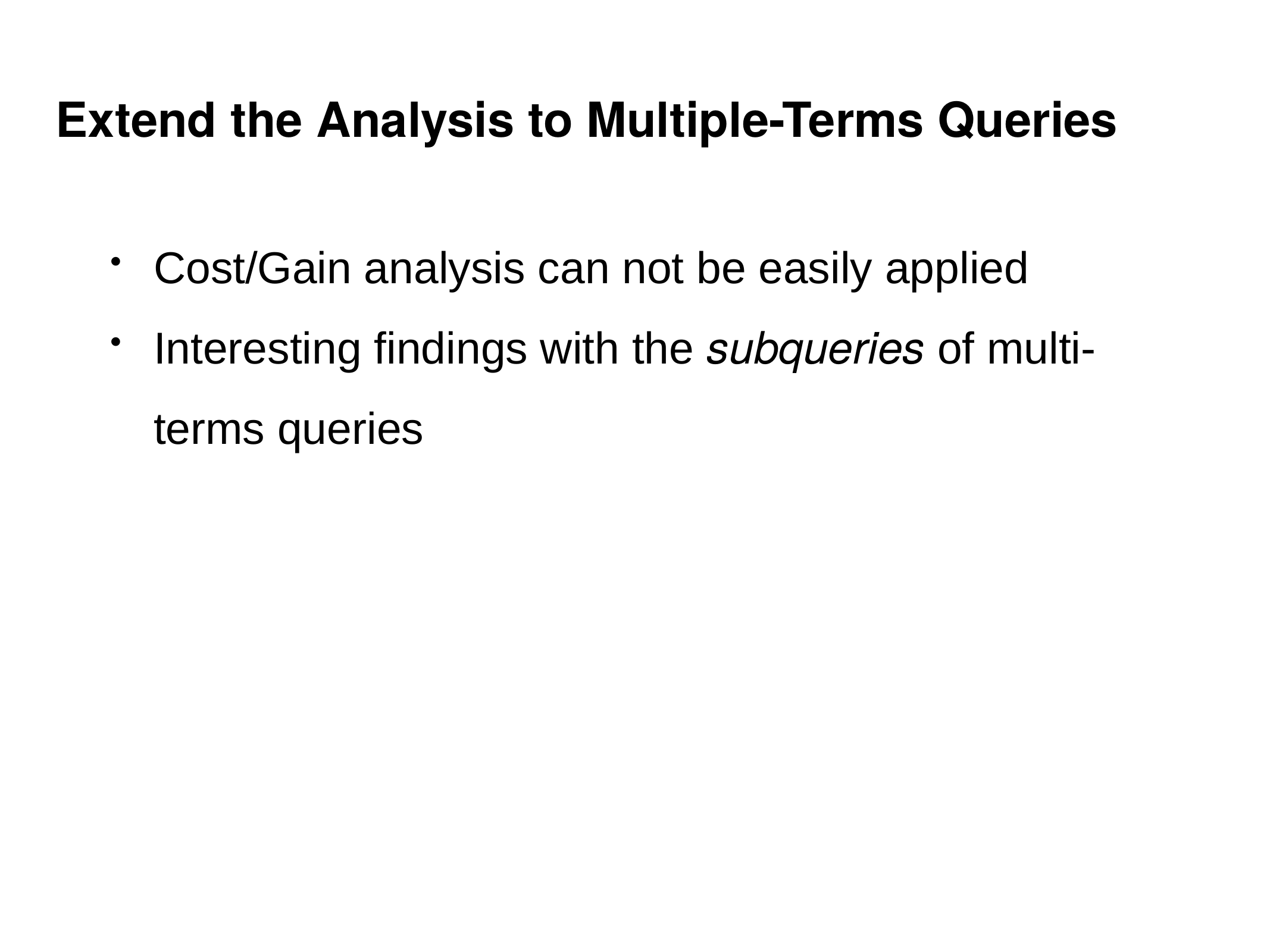

# Extend the Analysis to Multiple-Terms Queries
Cost/Gain analysis can not be easily applied
Interesting findings with the subqueries of multi-terms queries
140